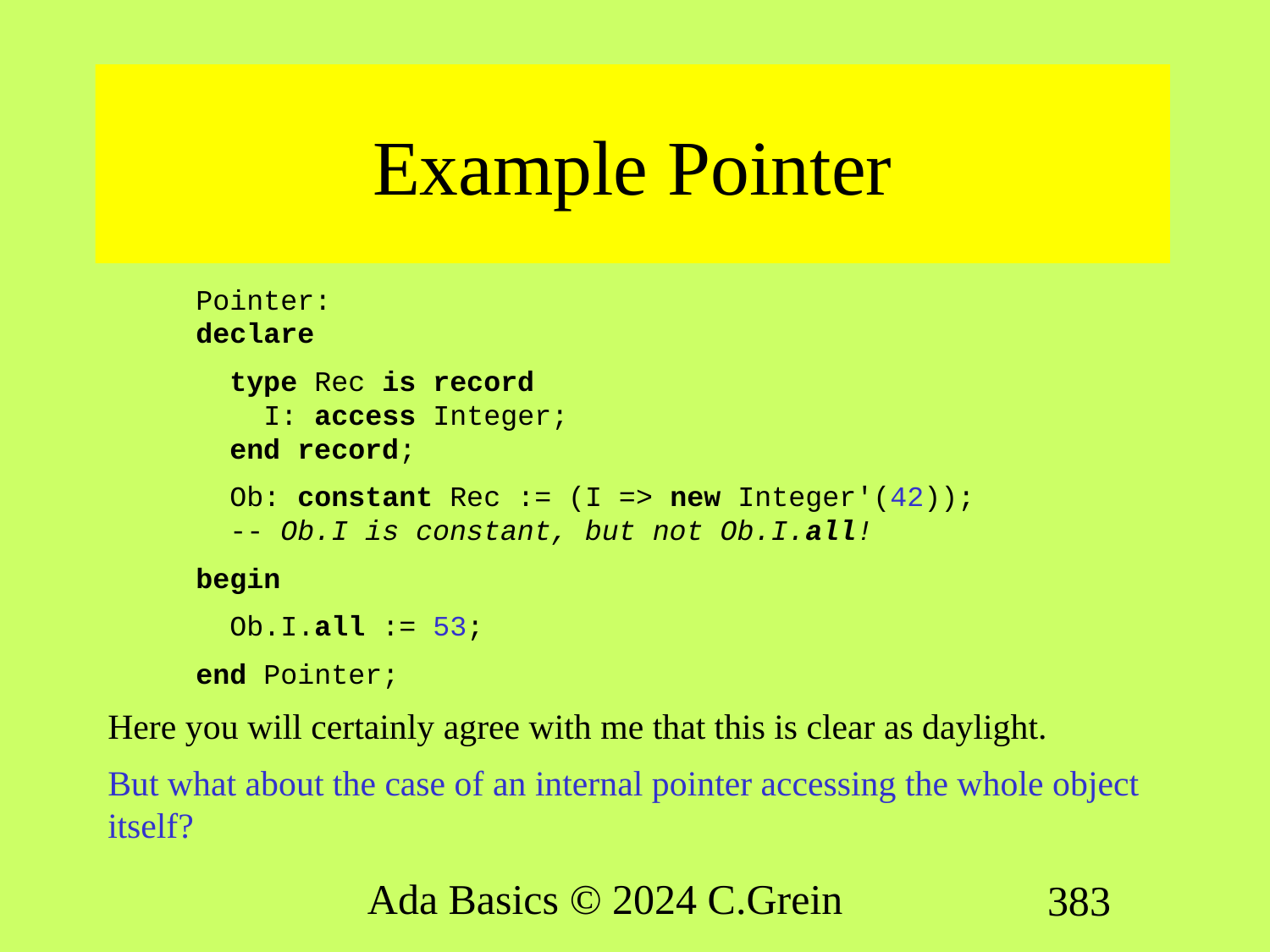

# Example Pointer
Pointer:
declare
  type Rec is record
    I: access Integer;
  end record;
  Ob: constant Rec := (I => new Integer'(42));
  -- Ob.I is constant, but not Ob.I.all!
begin
  Ob.I.all := 53;
end Pointer;
Here you will certainly agree with me that this is clear as daylight.
But what about the case of an internal pointer accessing the whole object itself?
Ada Basics © 2024 C.Grein
383